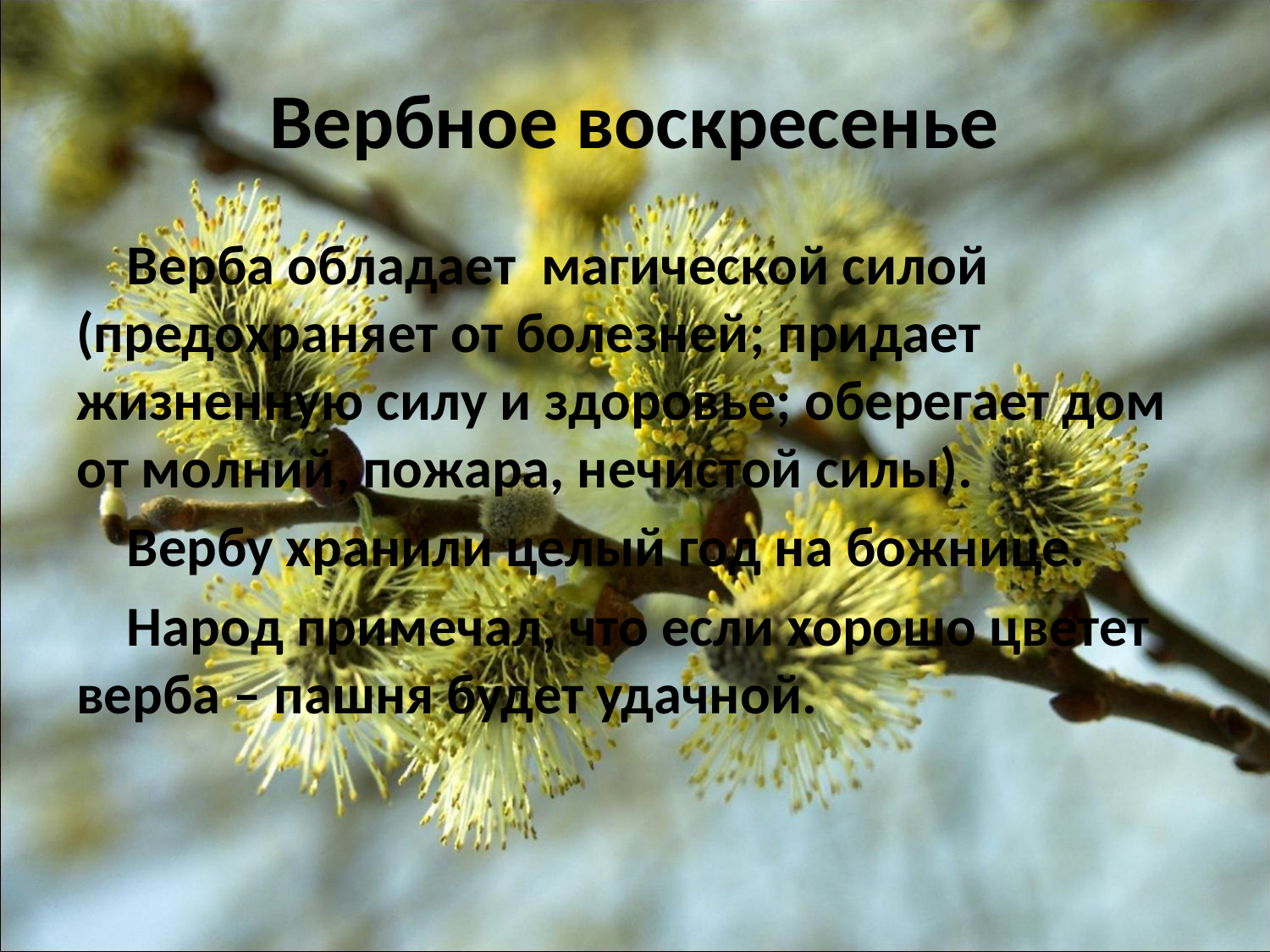

# Вербное воскресенье
Верба обладает  магической силой (предохраняет от болезней; придает жизненную силу и здоровье; оберегает дом от молний, пожара, нечистой силы).
Вербу хранили целый год на божнице.
Народ примечал, что если хорошо цветет верба – пашня будет удачной.